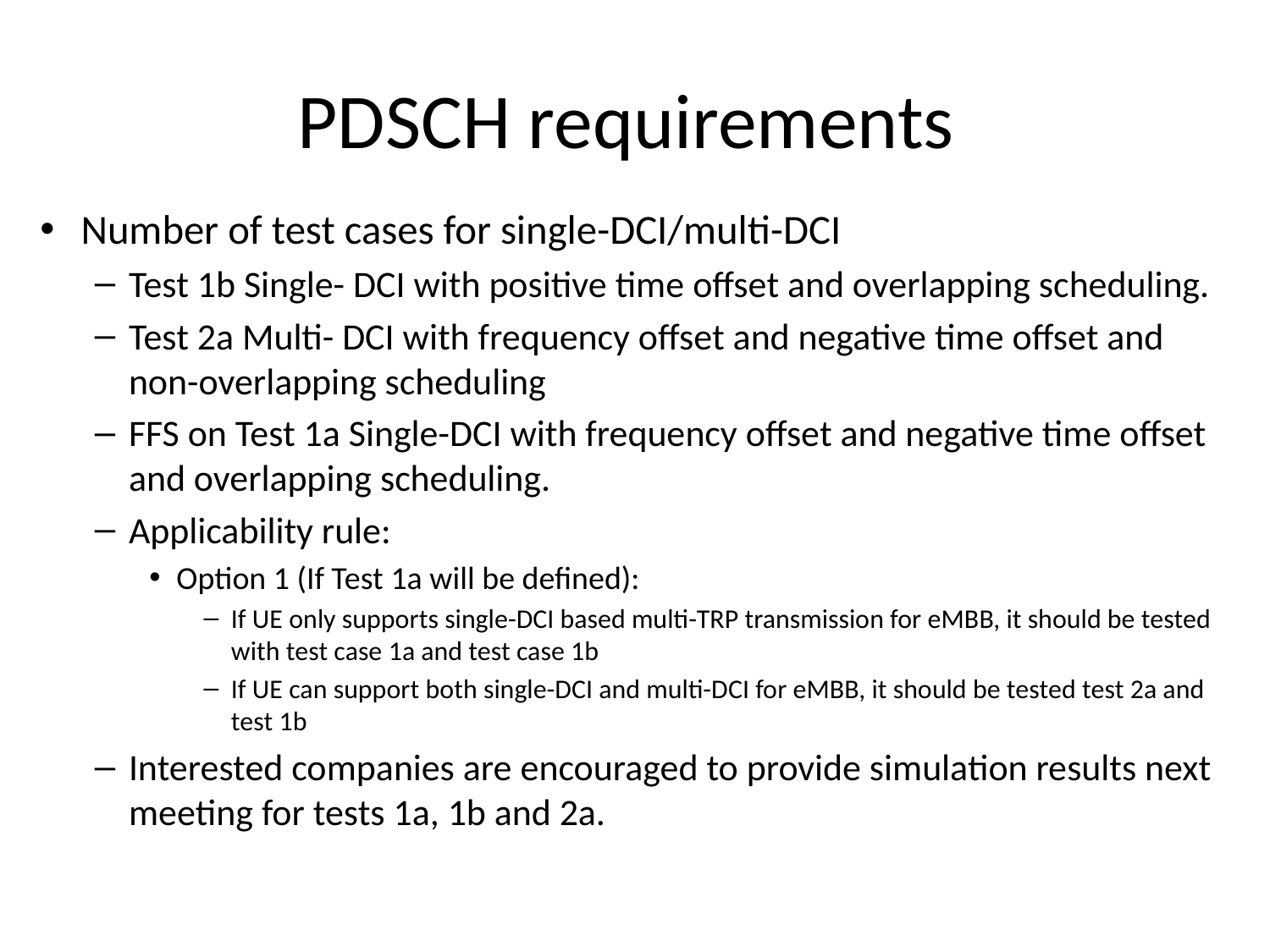

# PDSCH requirements
Number of test cases for single-DCI/multi-DCI
Test 1b Single- DCI with positive time offset and overlapping scheduling.
Test 2a Multi- DCI with frequency offset and negative time offset and non-overlapping scheduling
FFS on Test 1a Single-DCI with frequency offset and negative time offset and overlapping scheduling.
Applicability rule:
Option 1 (If Test 1a will be defined):
If UE only supports single-DCI based multi-TRP transmission for eMBB, it should be tested with test case 1a and test case 1b
If UE can support both single-DCI and multi-DCI for eMBB, it should be tested test 2a and test 1b
Interested companies are encouraged to provide simulation results next meeting for tests 1a, 1b and 2a.